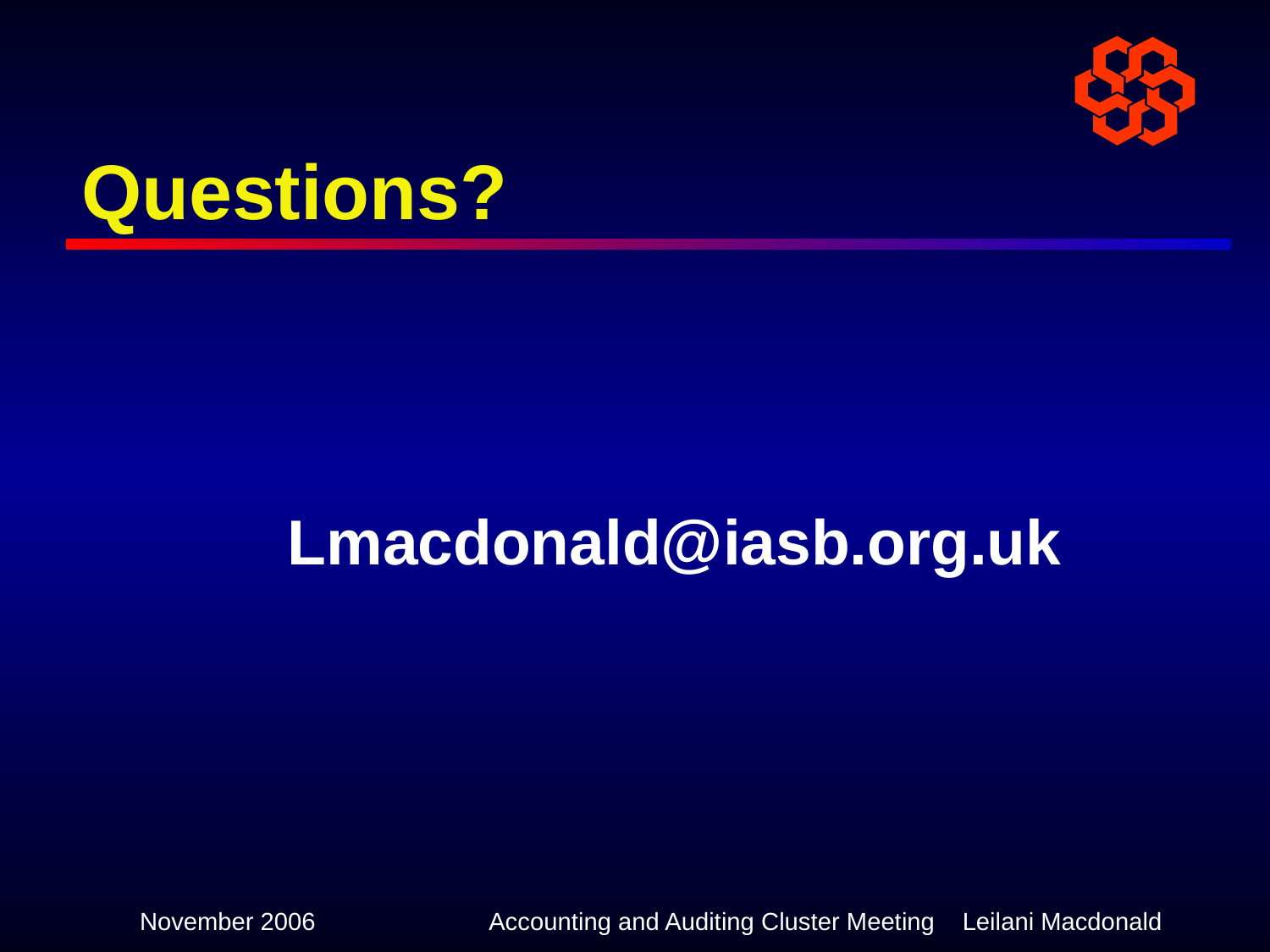

# Questions?

Lmacdonald@iasb.org.uk

November 2006
Accounting and Auditing Cluster Meeting 	   Leilani Macdonald